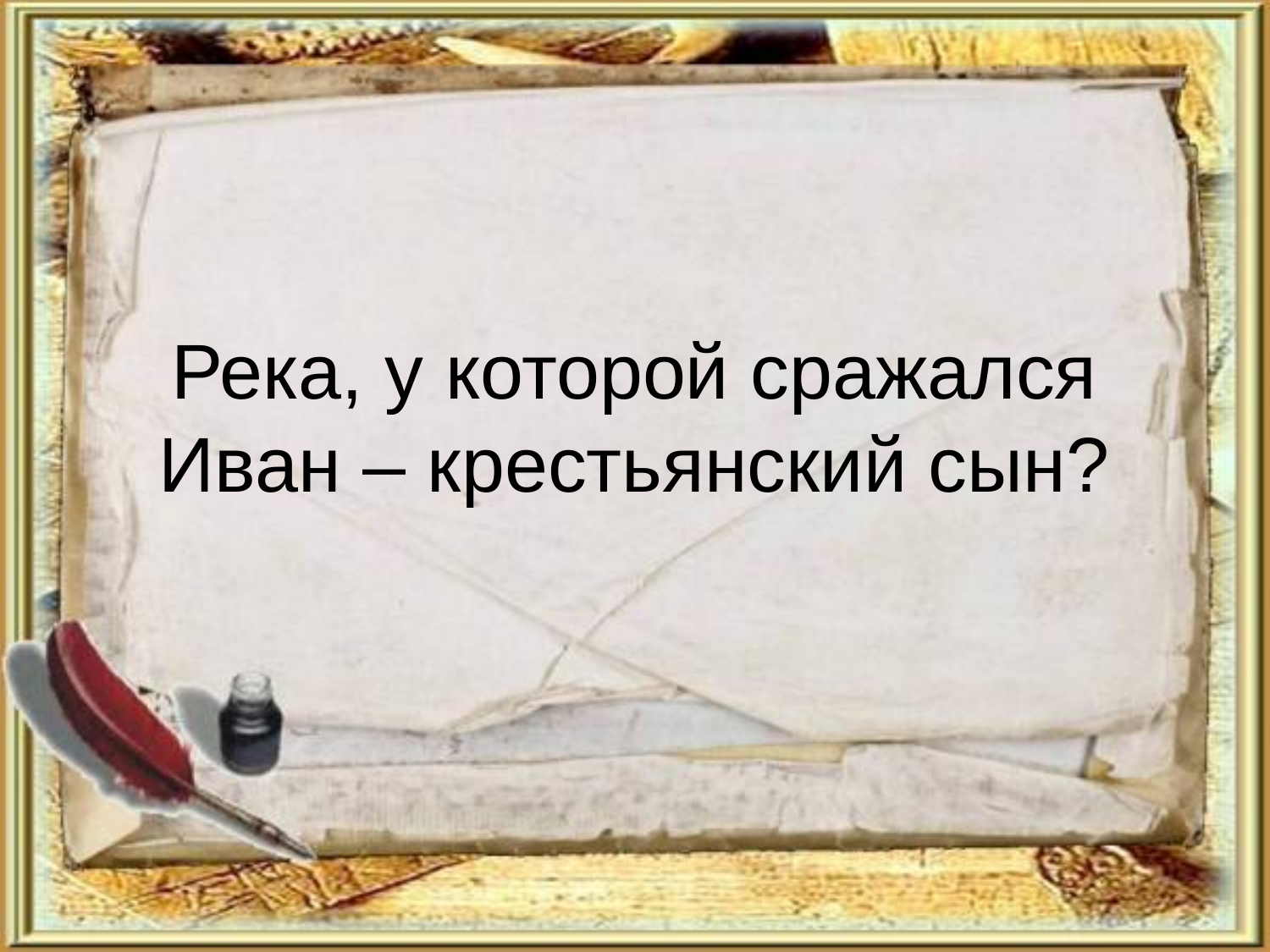

# Река, у которой сражался Иван – крестьянский сын?